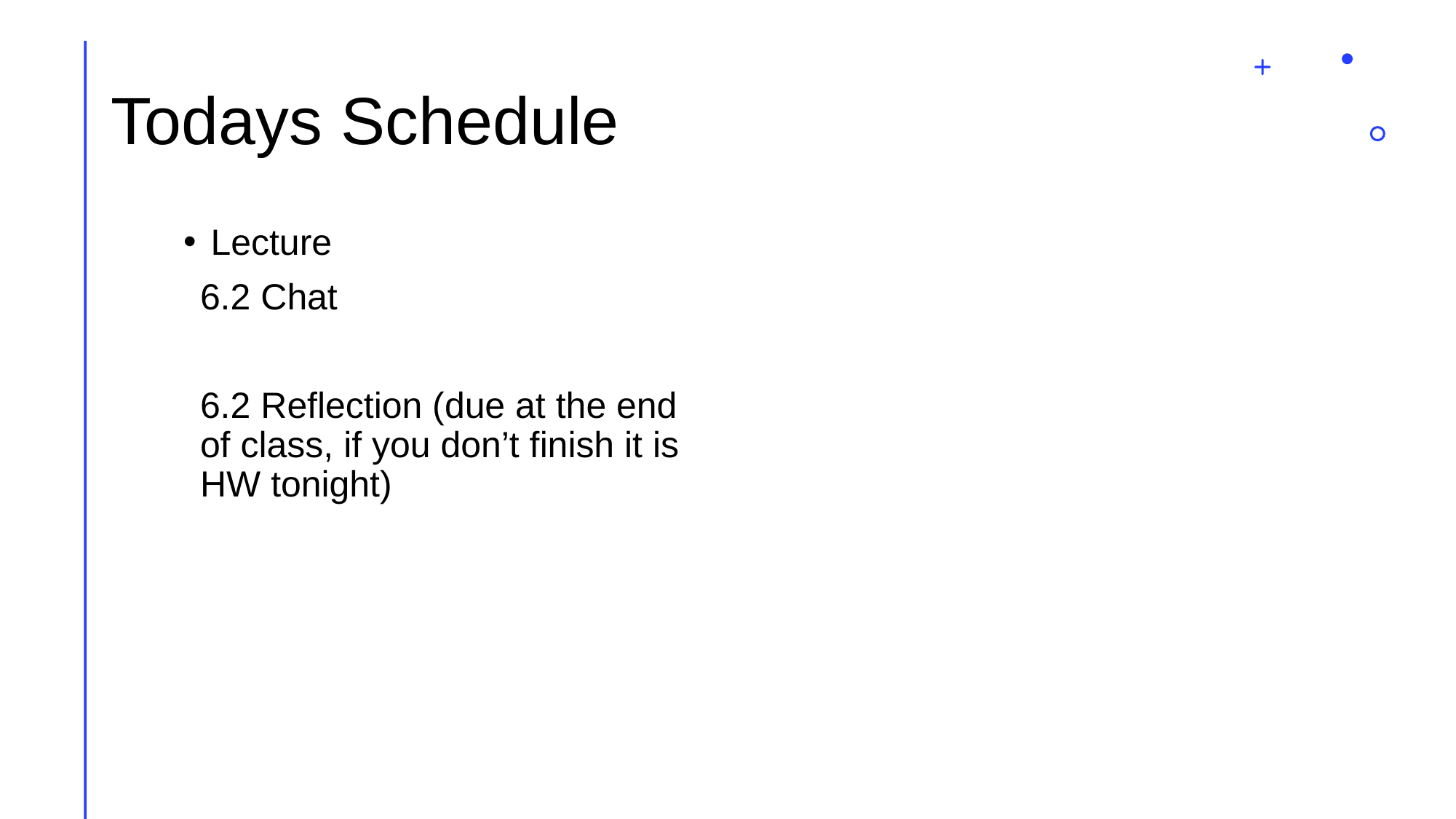

# Todays Schedule
Lecture
6.2 Chat

6.2 Reflection (due at the end of class, if you don’t finish it is HW tonight)